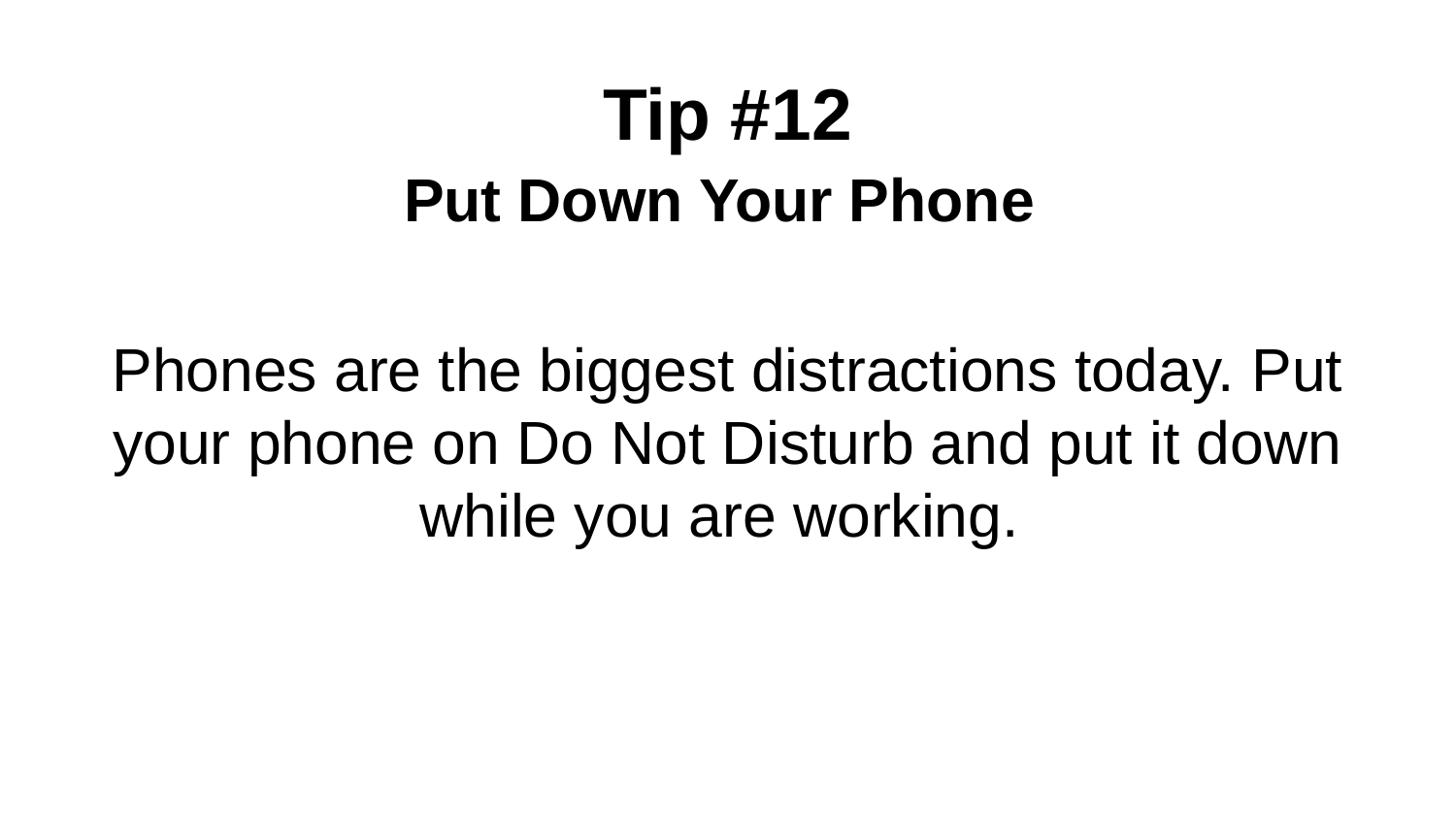

# Tip #12

Put Down Your Phone

Phones are the biggest distractions today. Put your phone on Do Not Disturb and put it down while you are working.